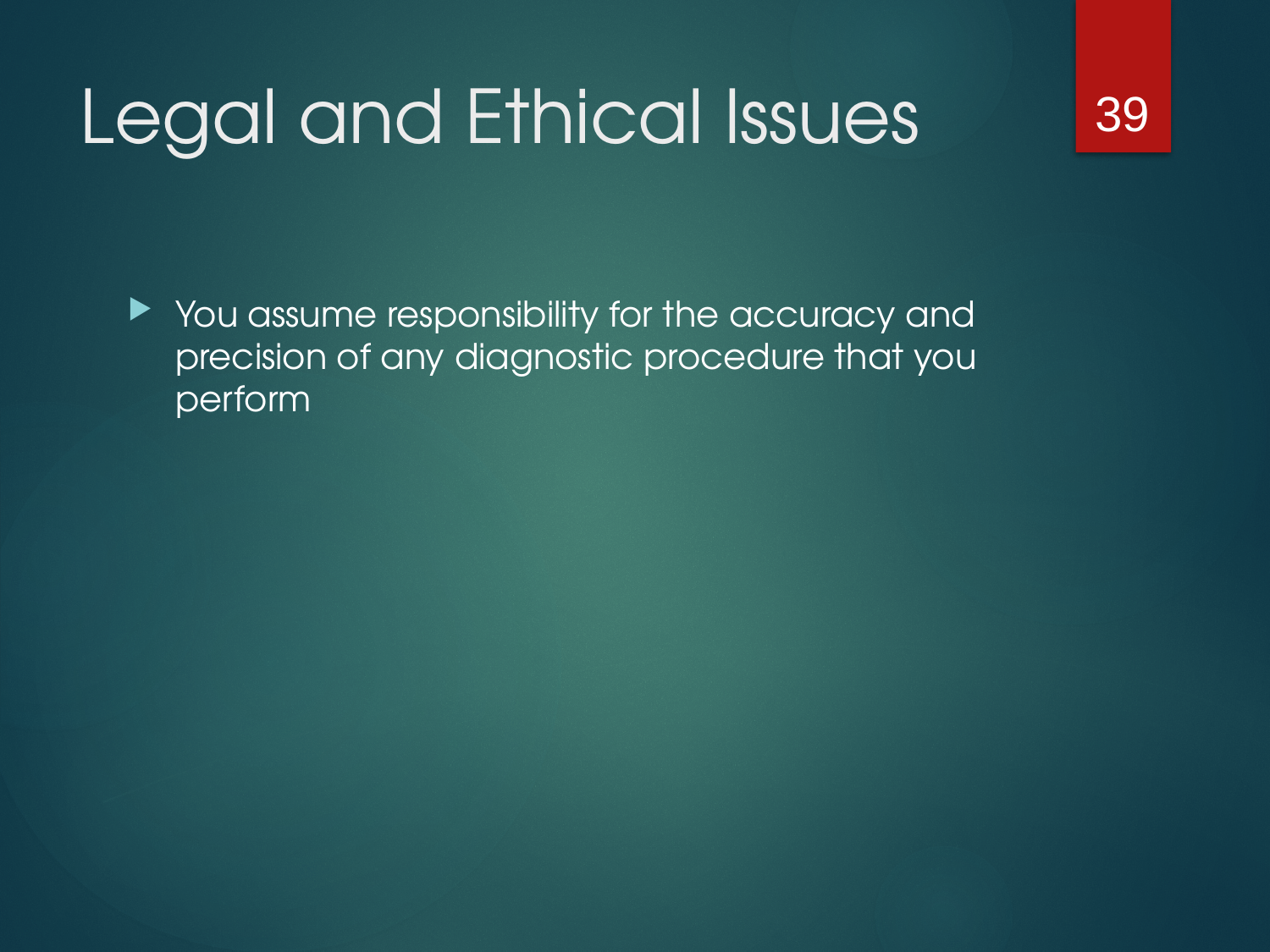

39
# Legal and Ethical Issues
You assume responsibility for the accuracy and precision of any diagnostic procedure that you perform